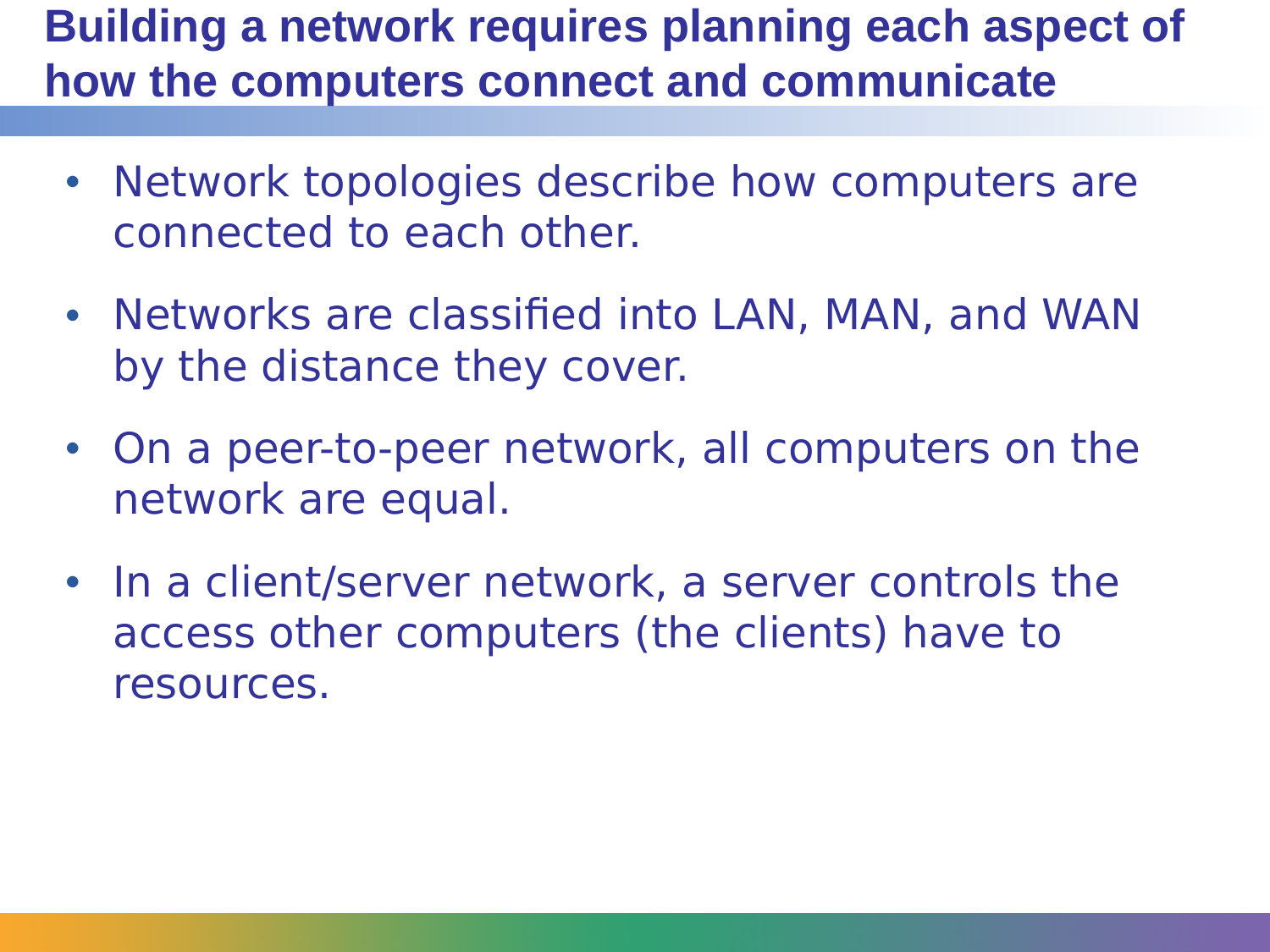

# Building a network requires planning each aspect of how the computers connect and communicate
Network topologies describe how computers are connected to each other.
Networks are classified into LAN, MAN, and WAN by the distance they cover.
On a peer-to-peer network, all computers on the network are equal.
In a client/server network, a server controls the access other computers (the clients) have to resources.